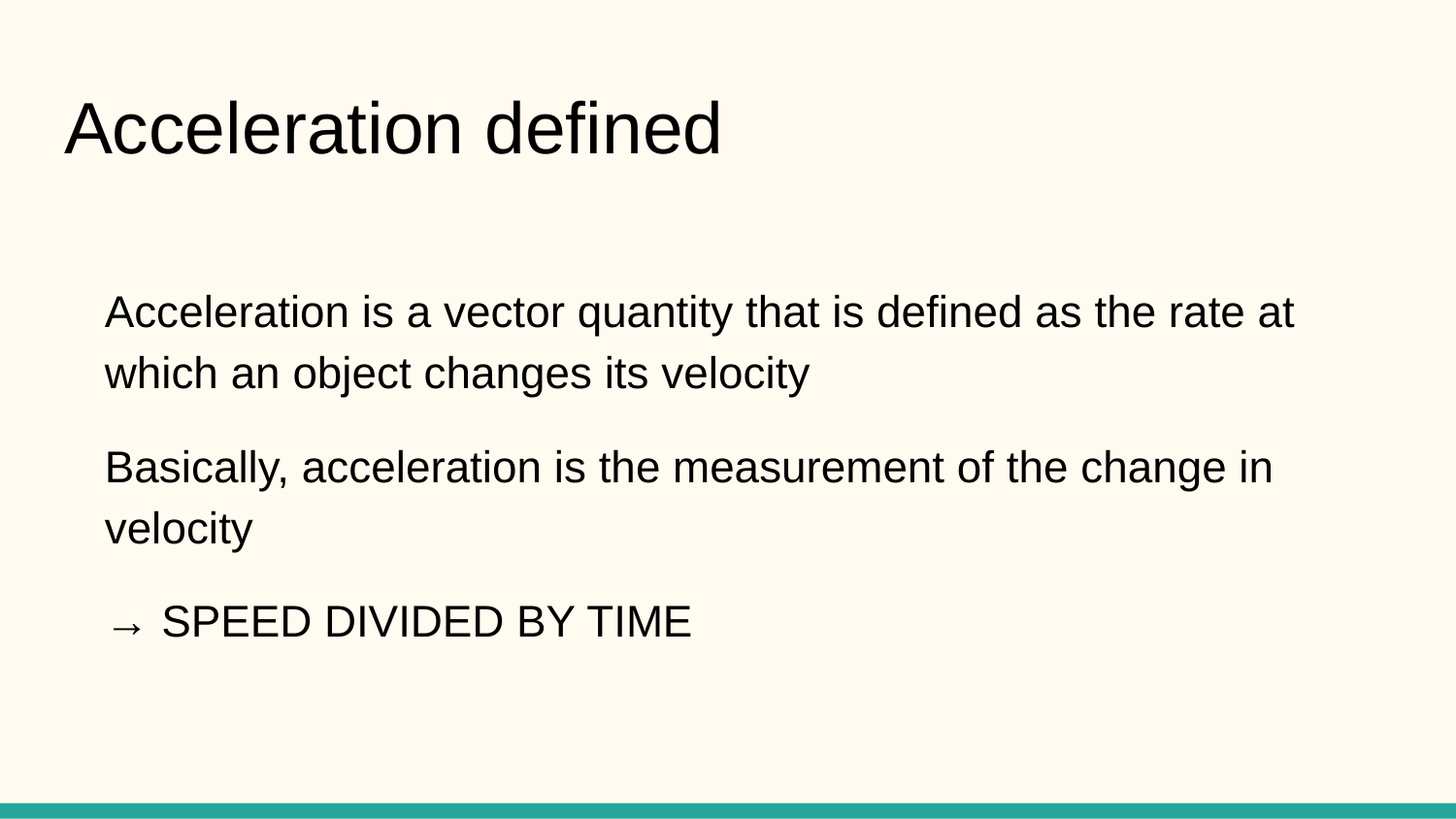

# Acceleration defined
Acceleration is a vector quantity that is defined as the rate at which an object changes its velocity
Basically, acceleration is the measurement of the change in velocity
→ SPEED DIVIDED BY TIME